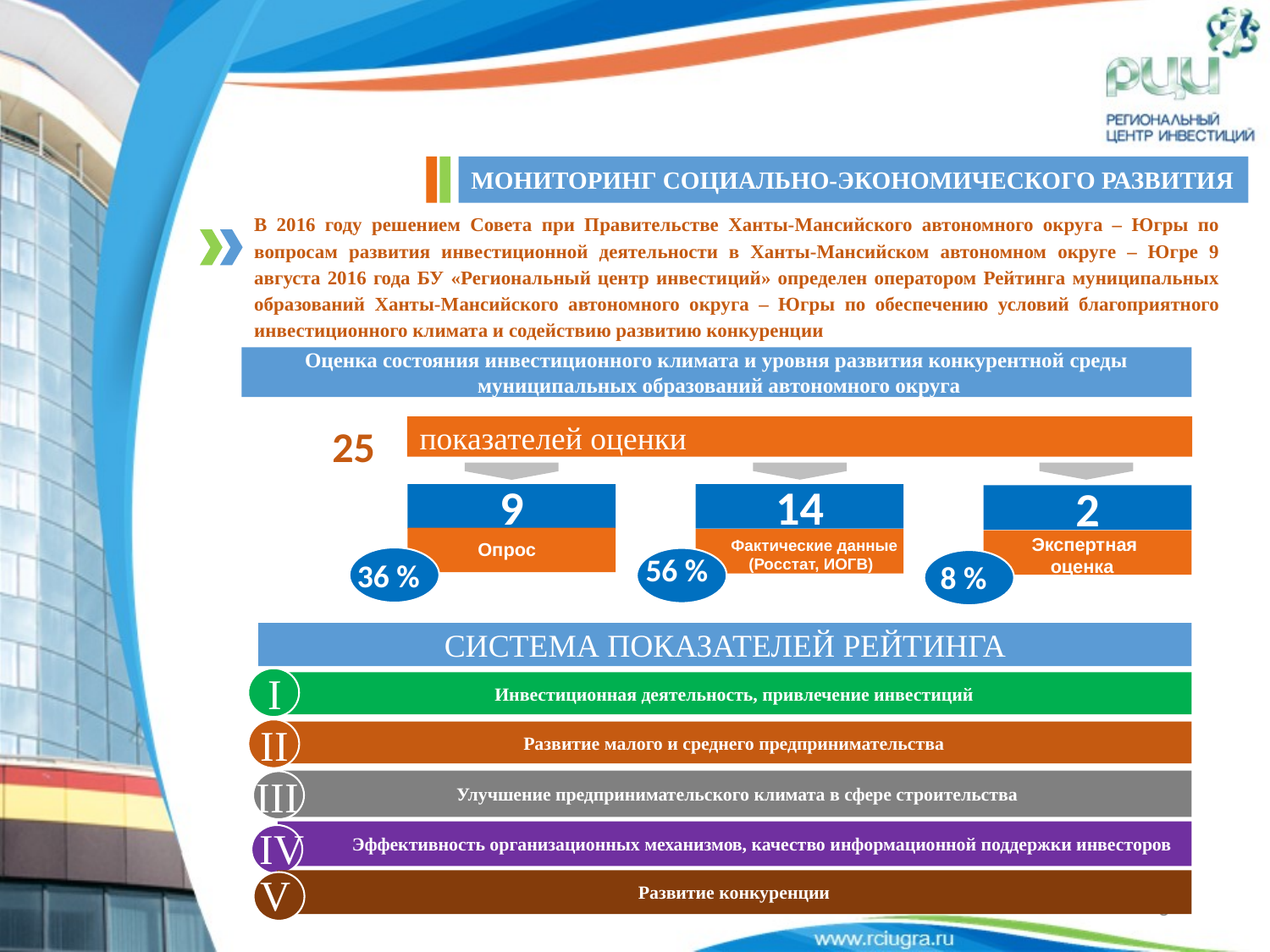

Мониторинг социально-экономического развития
В 2016 году решением Совета при Правительстве Ханты-Мансийского автономного округа – Югры по вопросам развития инвестиционной деятельности в Ханты-Мансийском автономном округе – Югре 9 августа 2016 года БУ «Региональный центр инвестиций» определен оператором Рейтинга муниципальных образований Ханты-Мансийского автономного округа – Югры по обеспечению условий благоприятного инвестиционного климата и содействию развитию конкуренции

Оценка состояния инвестиционного климата и уровня развития конкурентной среды
 муниципальных образований автономного округа
показателей оценки

9
14
2
Экспертная оценка

Фактические данные
    (Росстат, ИОГВ)

Опрос

СИСТЕМА ПОКАЗАТЕЛЕЙ РЕЙТИНГА
I
Инвестиционная деятельность, привлечение инвестиций
II

Развитие малого и среднего предпринимательства
III

Улучшение предпринимательского климата в сфере строительства
IV

             Эффективность организационных механизмов, качество информационной поддержки инвесторов
V

Развитие конкуренции

25
56 %
36 %
8 %
5